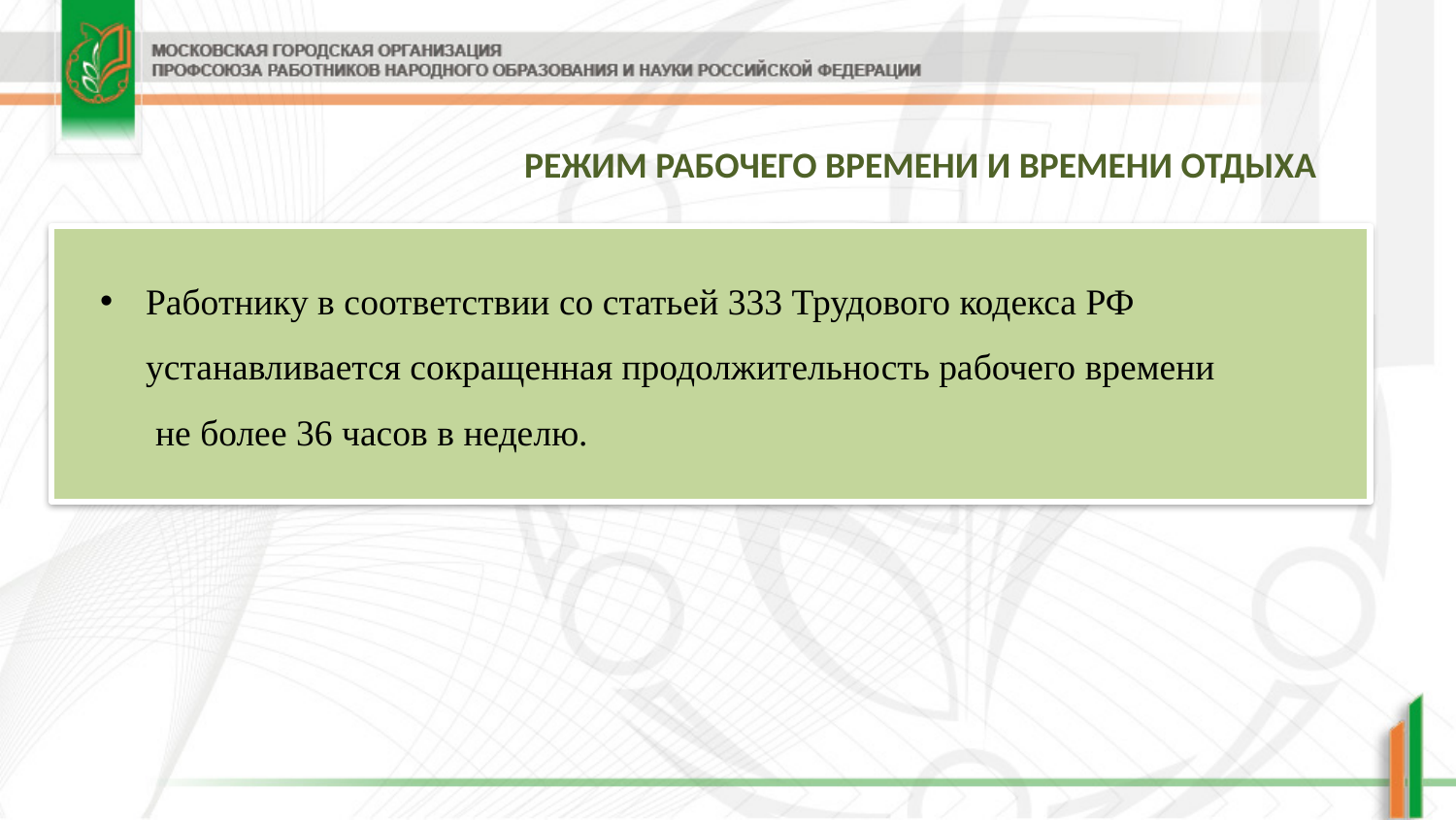

РЕЖИМ РАБОЧЕГО ВРЕМЕНИ И ВРЕМЕНИ ОТДЫХА

Работнику в соответствии со статьей 333 Трудового кодекса РФ устанавливается сокращенная продолжительность рабочего времени
      не более 36 часов в неделю.